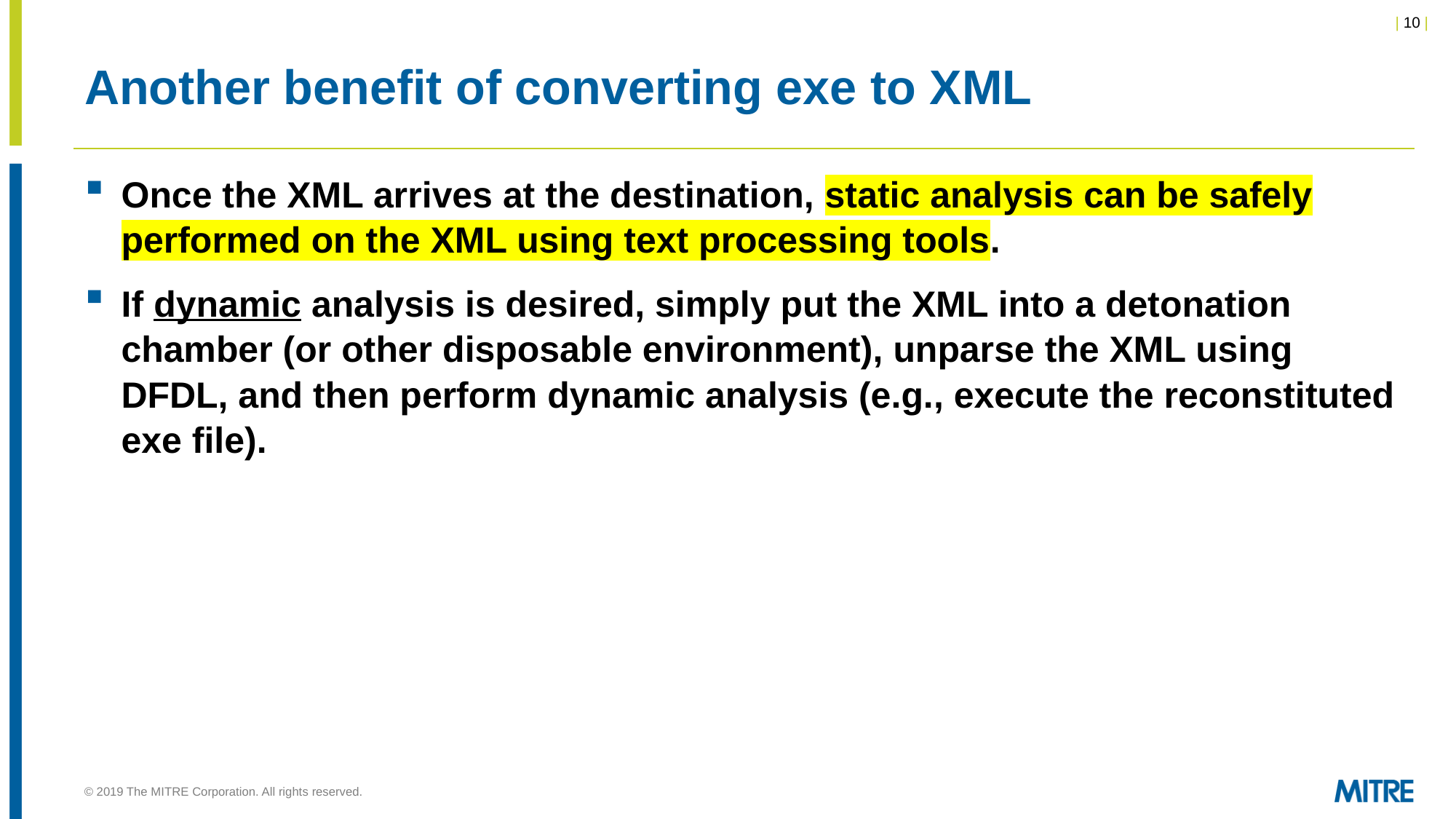

# Another benefit of converting exe to XML
Once the XML arrives at the destination, static analysis can be safely performed on the XML using text processing tools.
If dynamic analysis is desired, simply put the XML into a detonation chamber (or other disposable environment), unparse the XML using DFDL, and then perform dynamic analysis (e.g., execute the reconstituted exe file).
© 2019 The MITRE Corporation. All rights reserved.